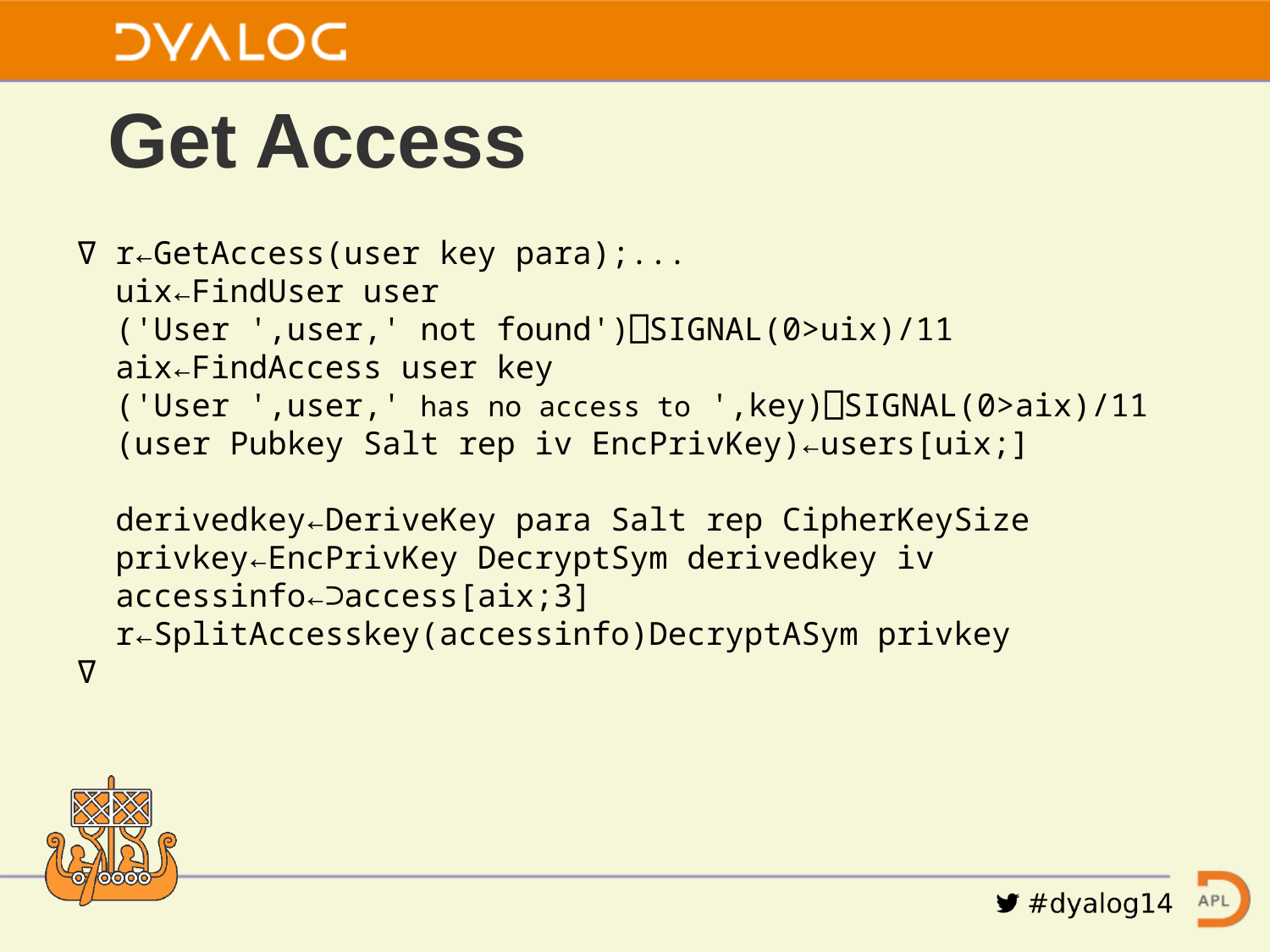

# Get Access
∇ r←GetAccess(user key para);...
  uix←FindUser user
  ('User ',user,' not found')⎕SIGNAL(0>uix)/11
  aix←FindAccess user key
  ('User ',user,' has no access to ',key)⎕SIGNAL(0>aix)/11
  (user Pubkey Salt rep iv EncPrivKey)←users[uix;]

  derivedkey←DeriveKey para Salt rep CipherKeySize
  privkey←EncPrivKey DecryptSym derivedkey iv
  accessinfo←⊃access[aix;3]
  r←SplitAccesskey(accessinfo)DecryptASym privkey
∇